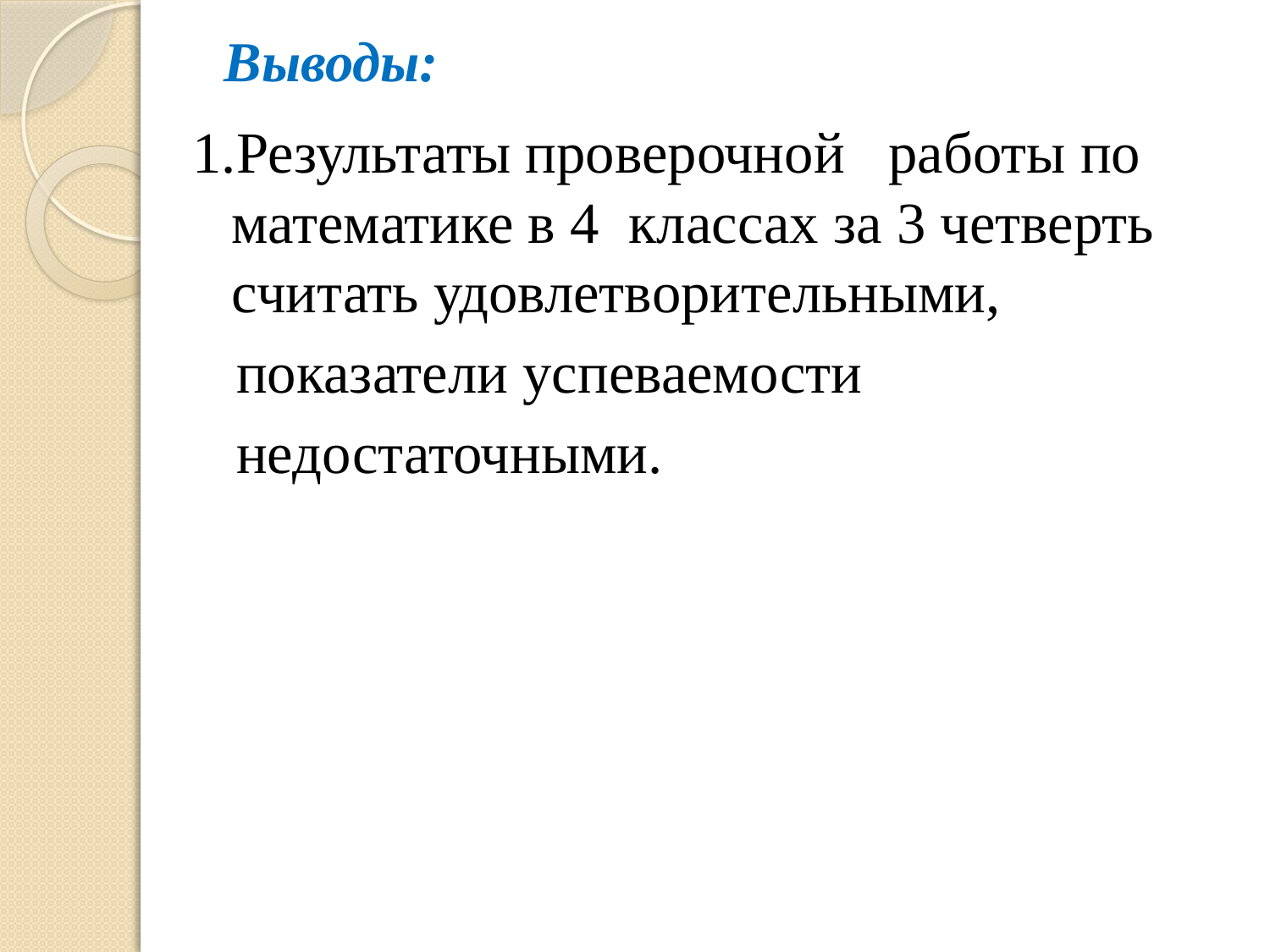

# Выводы:
1.Результаты проверочной   работы по математике в 4  классах за 3 четверть считать удовлетворительными,
   показатели успеваемости
   недостаточными.